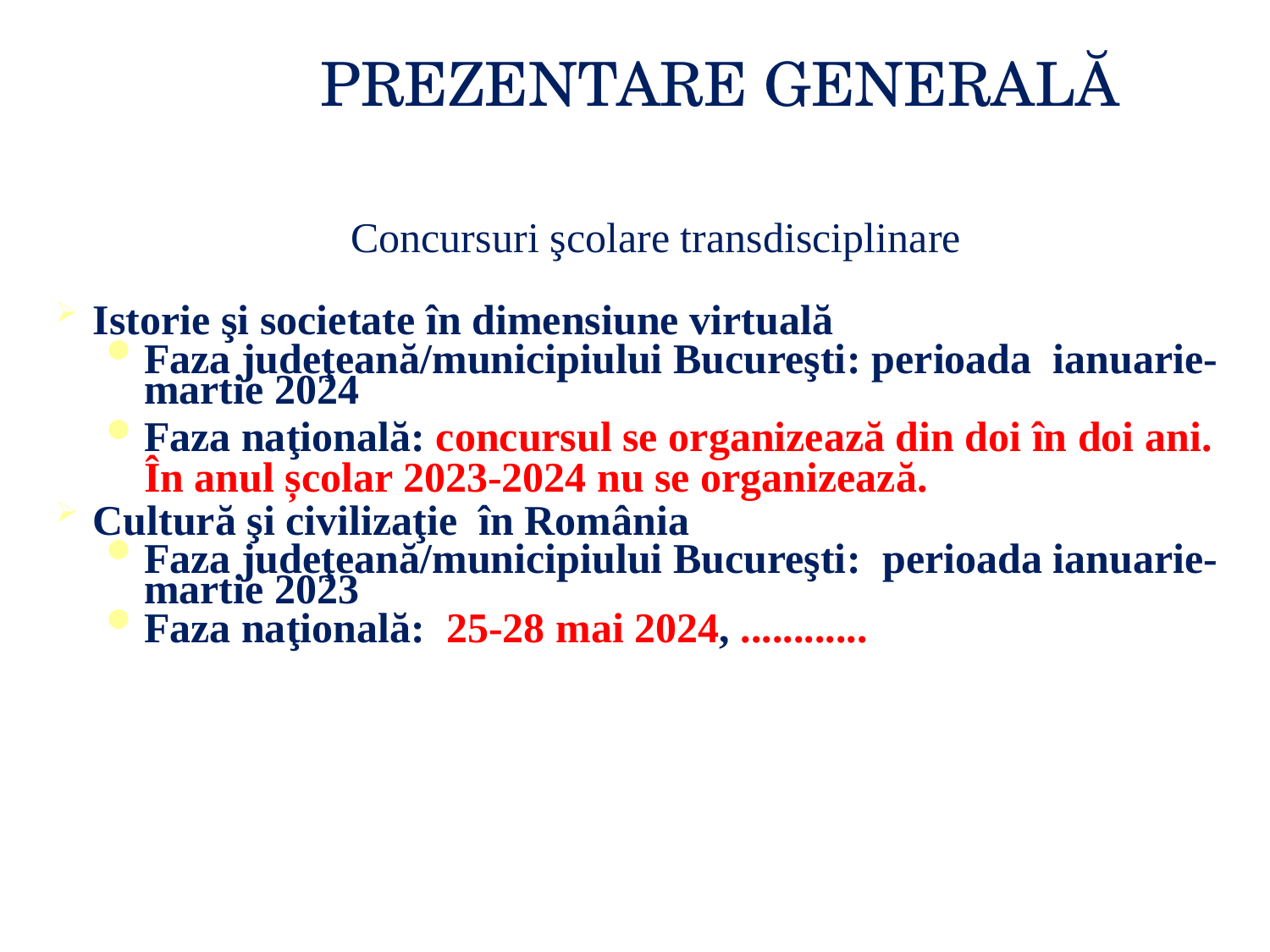

Prezentare generală
Concursuri şcolare transdisciplinare

Istorie şi societate în dimensiune virtuală
Faza judeţeană/municipiului Bucureşti: perioada  ianuarie-martie 2024
Faza naţională: concursul se organizează din doi în doi ani. În anul școlar 2023-2024 nu se organizează.
Cultură şi civilizaţie  în România
Faza judeţeană/municipiului Bucureşti:  perioada ianuarie-martie 2023
Faza naţională:  25-28 mai 2024, ............
28